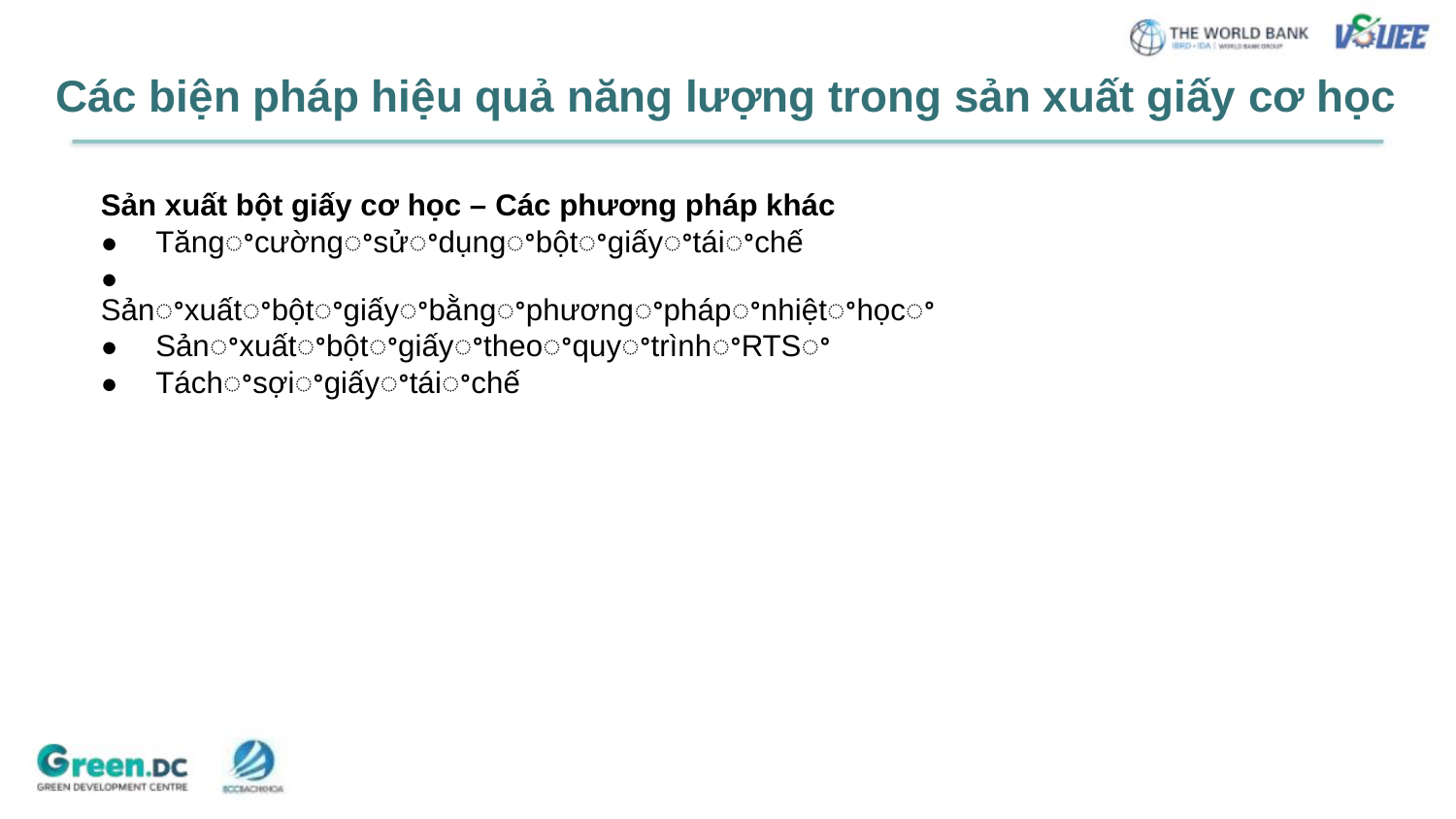

Các biện pháp hiệu quả năng lượng trong sản xuất giấy cơ học
Sản xuất bột giấy cơ học – Các phương pháp khác
● Tăngꢀcườngꢀsửꢀdụngꢀbộtꢀgiấyꢀtáiꢀchế
● Sảnꢀxuấtꢀbộtꢀgiấyꢀbằngꢀphươngꢀphápꢀnhiệtꢀhọcꢀ
● SảnꢀxuấtꢀbộtꢀgiấyꢀtheoꢀquyꢀtrìnhꢀRTSꢀ
● Táchꢀsợiꢀgiấyꢀtáiꢀchế